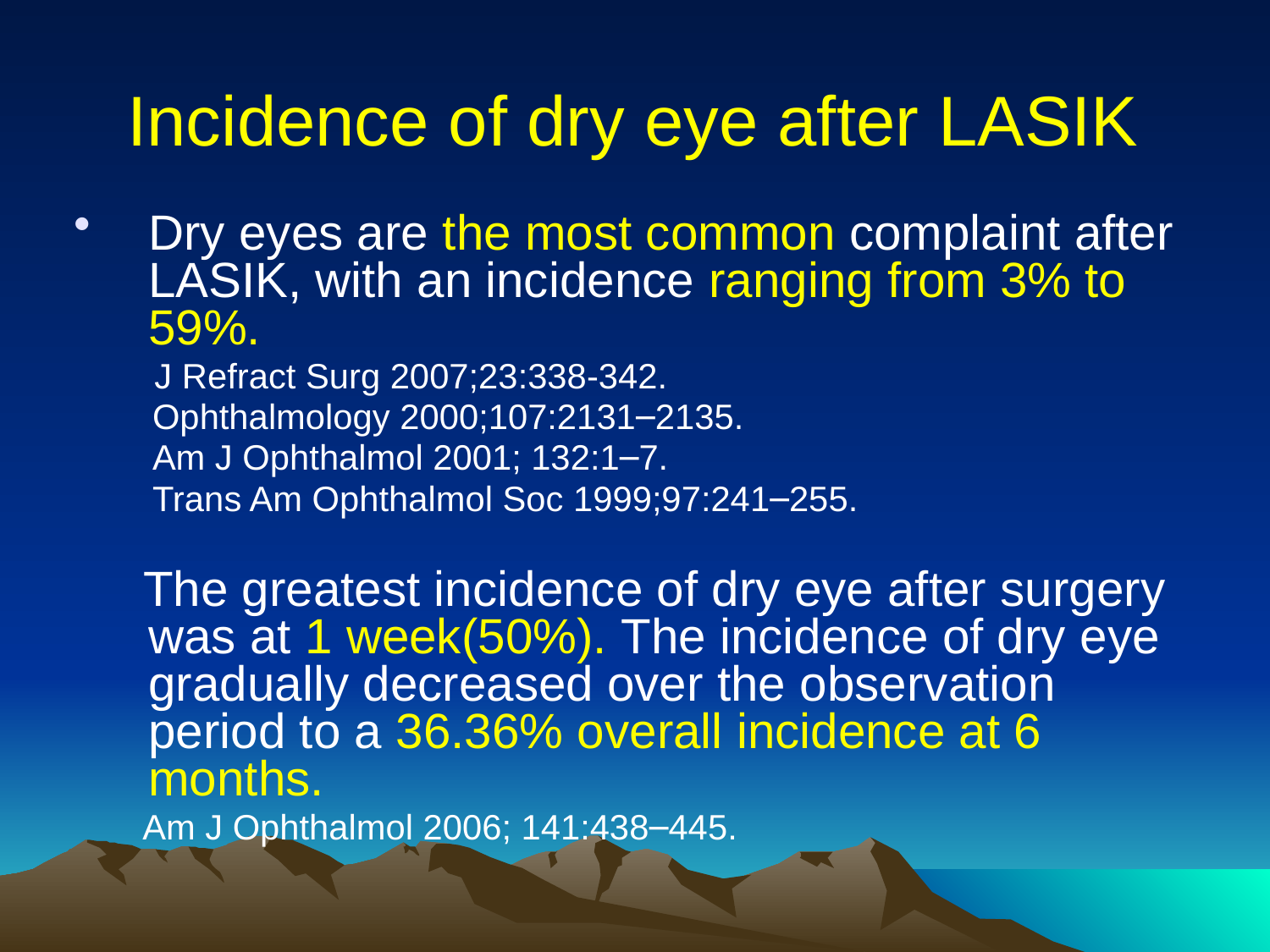

# Incidence of dry eye after LASIK
Dry eyes are the most common complaint after LASIK, with an incidence ranging from 3% to 59%.
         J Refract Surg 2007;23:338-342.
        Ophthalmology 2000;107:2131–2135.
        Am J Ophthalmol 2001; 132:1–7.
        Trans Am Ophthalmol Soc 1999;97:241–255.

     The greatest incidence of dry eye after surgery was at 1 week(50%). The incidence of dry eye gradually decreased over the observation period to a 36.36% overall incidence at 6 months.
       Am J Ophthalmol 2006; 141:438–445.